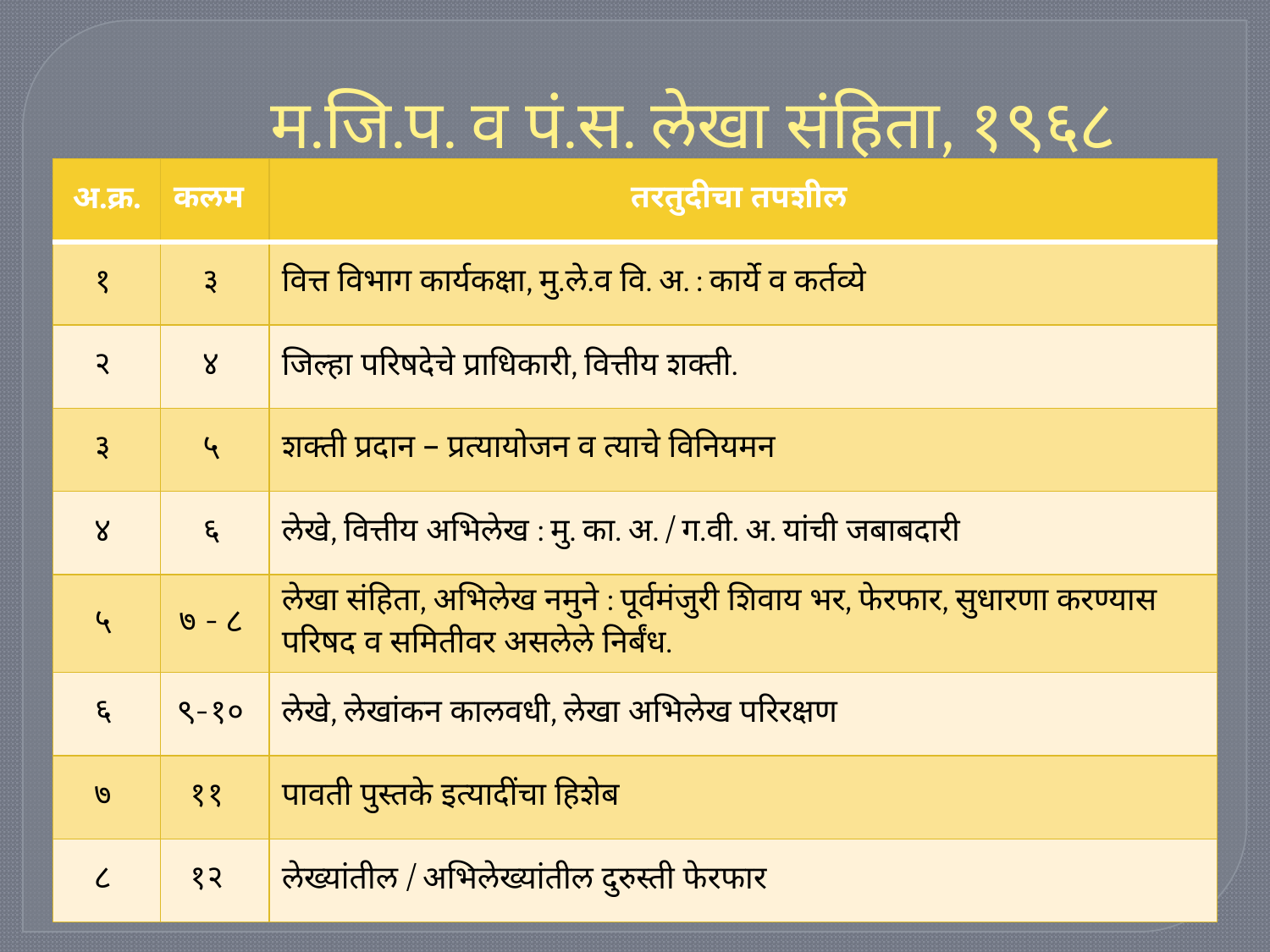

# म.जि.प. व पं.स. लेखा संहिता, १९६८
| अ.क्र. | कलम | तरतुदीचा तपशील |
| --- | --- | --- |
| १ | ३ | वित्त विभाग कार्यकक्षा, मु.ले.व वि. अ. : कार्ये व कर्तव्ये |
| २ | ४ | जिल्हा परिषदेचे प्राधिकारी, वित्तीय शक्ती. |
| ३ | ५ | शक्ती प्रदान – प्रत्यायोजन व त्याचे विनियमन |
| ४ | ६ | लेखे, वित्तीय अभिलेख : मु. का. अ. / ग.वी. अ. यांची जबाबदारी |
| ५ | ७ - ८ | लेखा संहिता, अभिलेख नमुने : पूर्वमंजुरी शिवाय भर, फेरफार, सुधारणा करण्यास परिषद व समितीवर असलेले निर्बंध. |
| ६ | ९-१० | लेखे, लेखांकन कालवधी, लेखा अभिलेख परिरक्षण |
| ७ | ११ | पावती पुस्तके इत्यादींचा हिशेब |
| ८ | १२ | लेख्यांतील / अभिलेख्यांतील दुरुस्ती फेरफार |